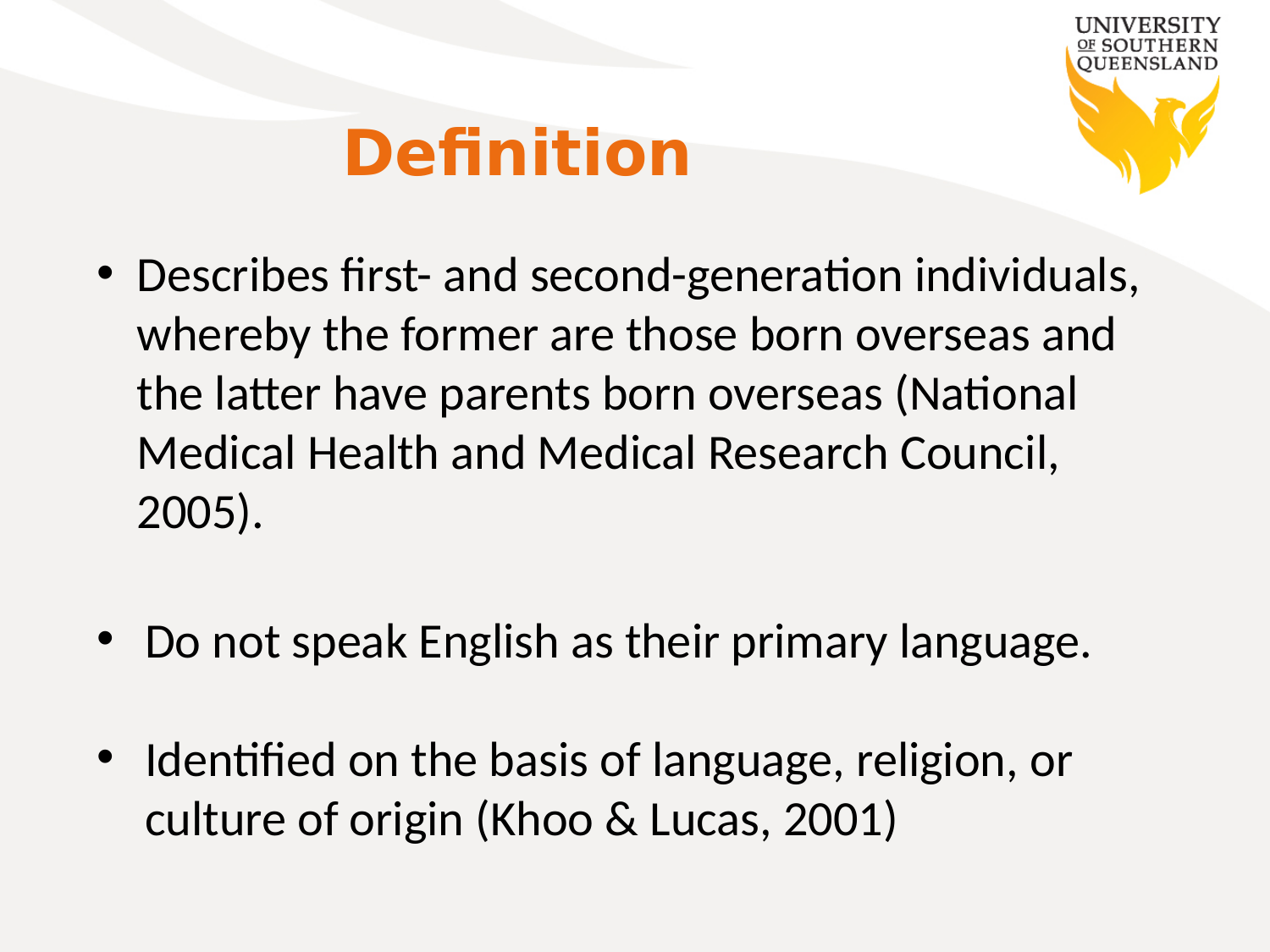

Definition

Describes first- and second-generation individuals, whereby the former are those born overseas and the latter have parents born overseas (National Medical Health and Medical Research Council, 2005).

Do not speak English as their primary language.

Identified on the basis of language, religion, or culture of origin (Khoo & Lucas, 2001)